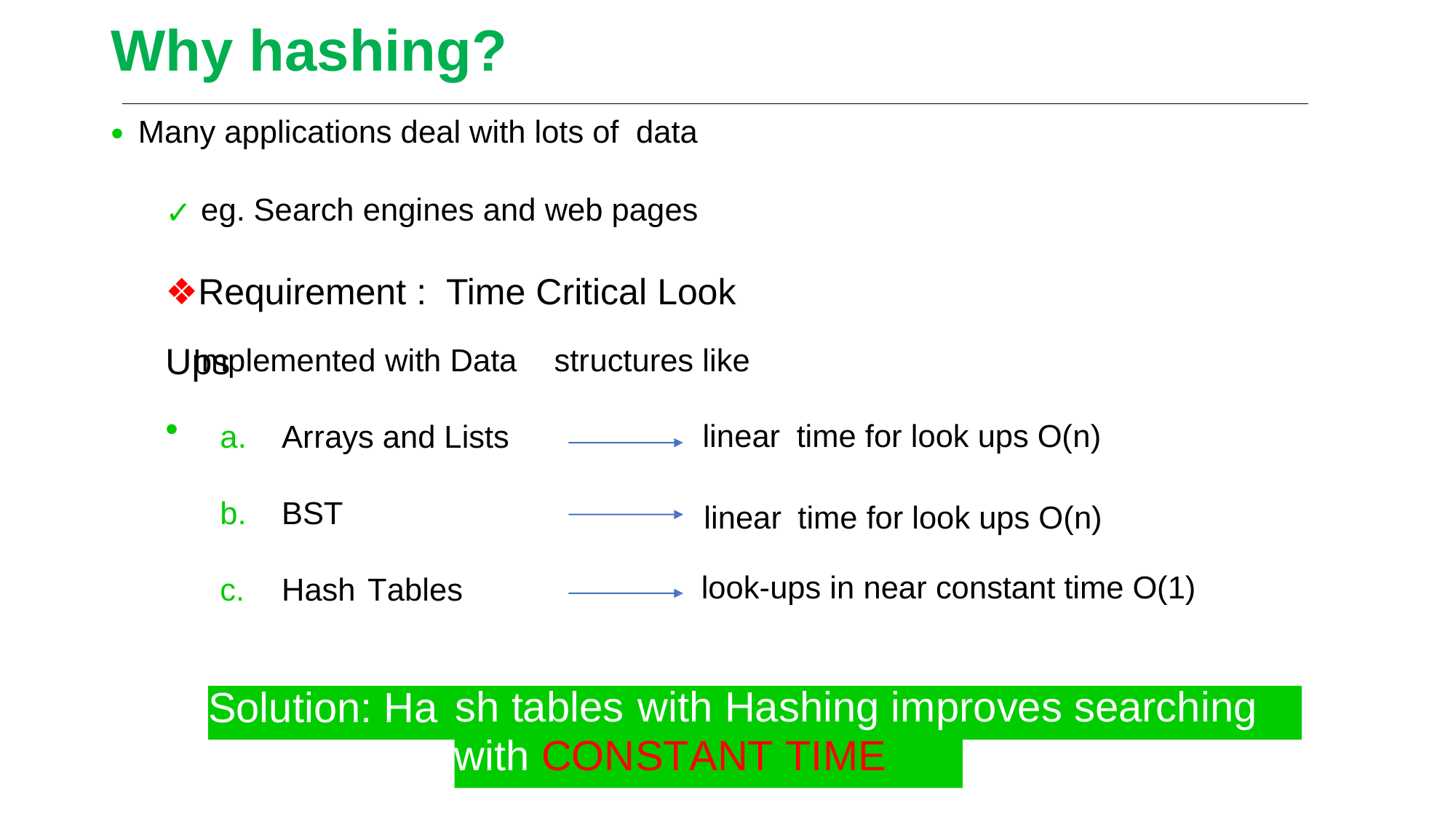

Why hashing?

•
Many applications deal with lots of data
✓ eg. Search engines and web pages
❖Requirement :  Time Critical Look Ups
•
Implemented with Data
structures like
linear
time for look ups O(n)
a.
Arrays and Lists

b.
BST
linear
time for look ups O(n)

look-ups in near constant time O(1)
c.
Hash
Tables

Solution: Ha

sh tables
with Hashing improves searching

with CONSTANT TIME